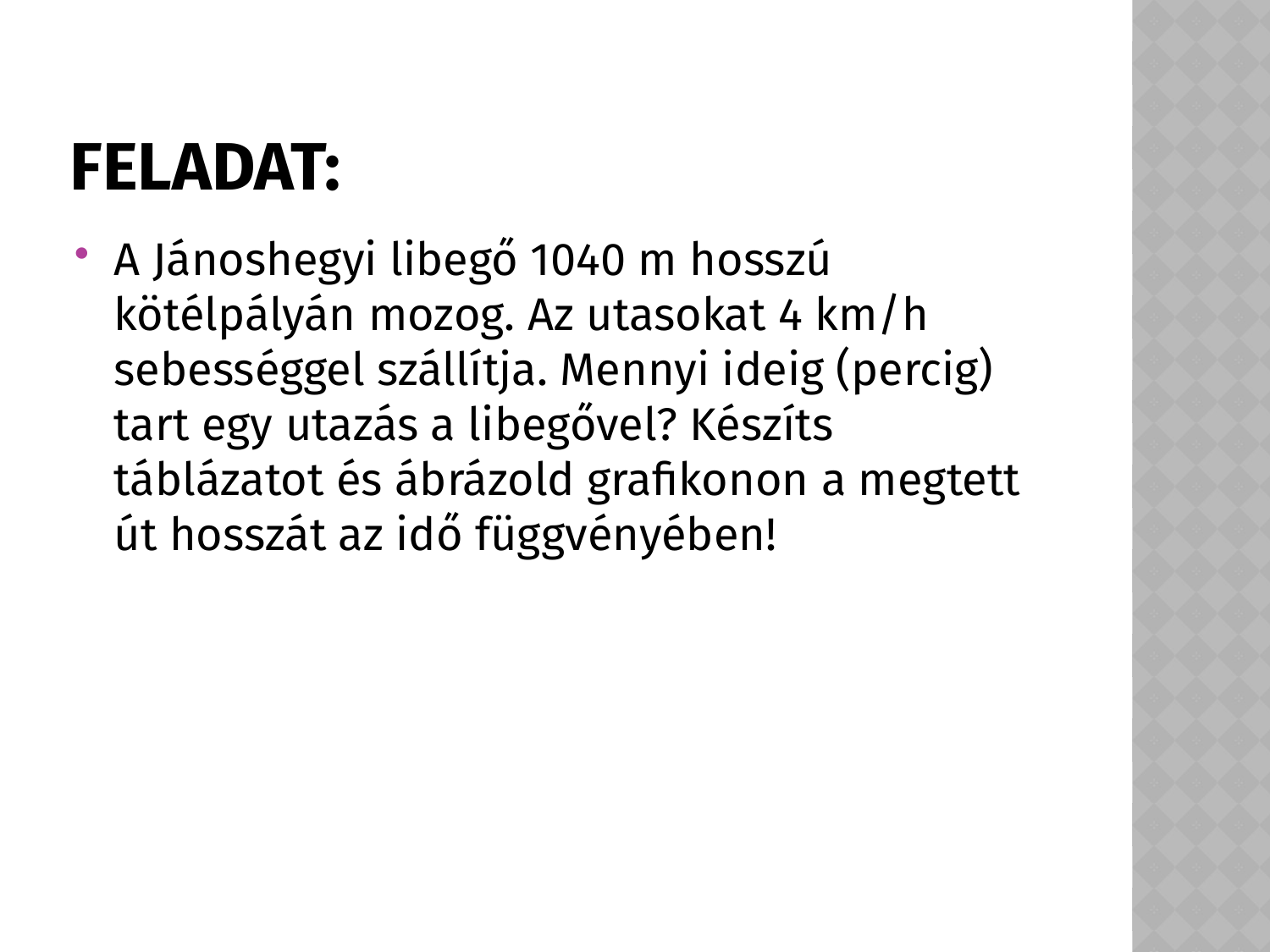

# Feladat:
A Jánoshegyi libegő 1040 m hosszú kötélpályán mozog. Az utasokat 4 km/h sebességgel szállítja. Mennyi ideig (percig) tart egy utazás a libegővel? Készíts táblázatot és ábrázold grafikonon a megtett út hosszát az idő függvényében!